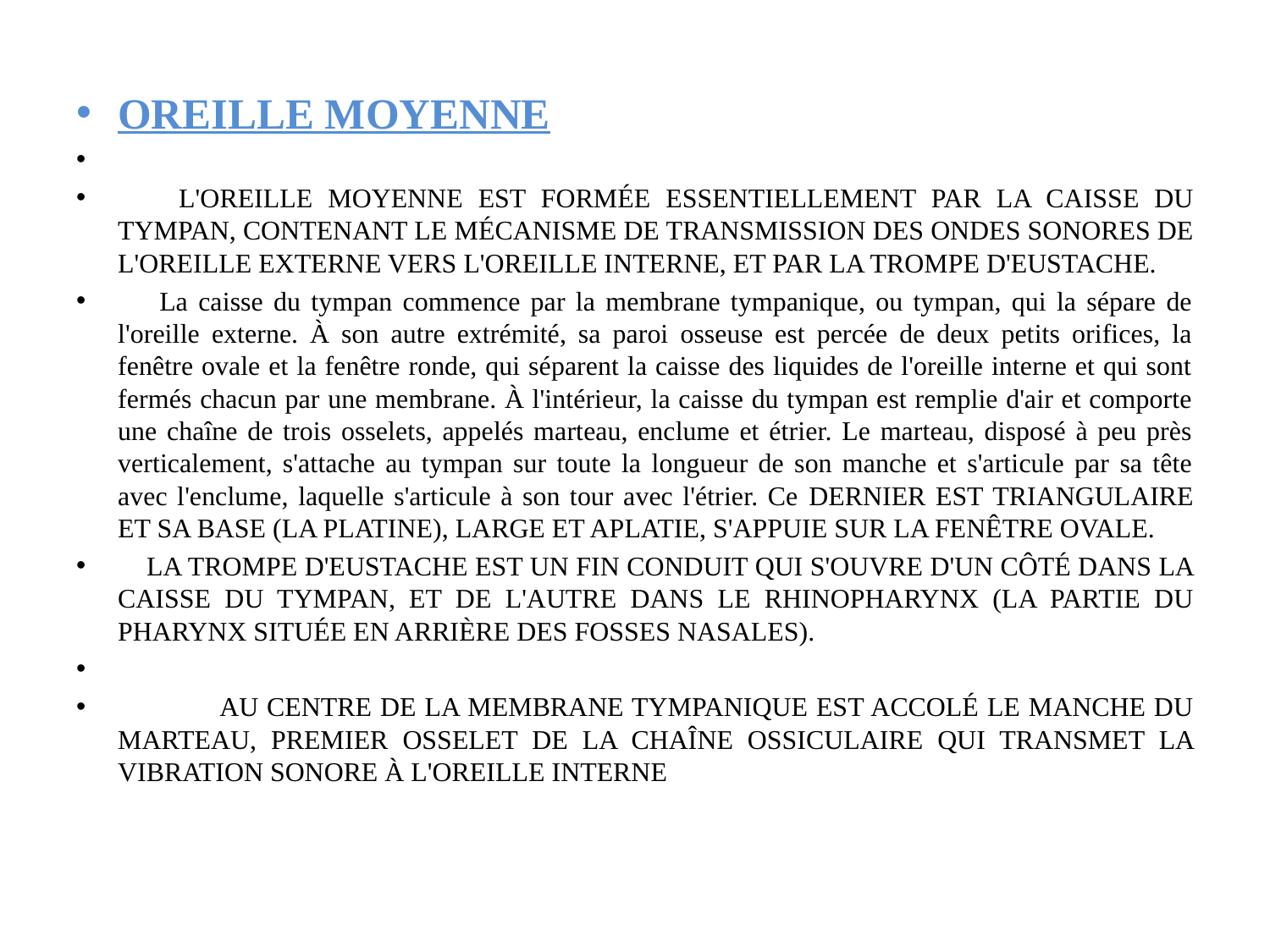

Oreille moyenne

    L'oreille moyenne est formée essentiellement par la caisse du tympan, contenant le mécanisme de transmission des ondes sonores de l'oreille externe vers l'oreille interne, et par la trompe d'Eustache.
    La caisse du tympan commence par la membrane tympanique, ou tympan, qui la sépare de l'oreille externe. À son autre extrémité, sa paroi osseuse est percée de deux petits orifices, la fenêtre ovale et la fenêtre ronde, qui séparent la caisse des liquides de l'oreille interne et qui sont fermés chacun par une membrane. À l'intérieur, la caisse du tympan est remplie d'air et comporte une chaîne de trois osselets, appelés marteau, enclume et étrier. Le marteau, disposé à peu près verticalement, s'attache au tympan sur toute la longueur de son manche et s'articule par sa tête avec l'enclume, laquelle s'articule à son tour avec l'étrier. Ce dernier est triangulaire et sa base (la platine), large et aplatie, s'appuie sur la fenêtre ovale.
    La trompe d'Eustache est un fin conduit qui s'ouvre d'un côté dans la caisse du tympan, et de l'autre dans le rhinopharynx (la partie du pharynx située en arrière des fosses nasales).

            Au centre de la membrane tympanique est accolé le manche du marteau, premier osselet de la chaîne ossiculaire qui transmet la vibration sonore à l'oreille interne